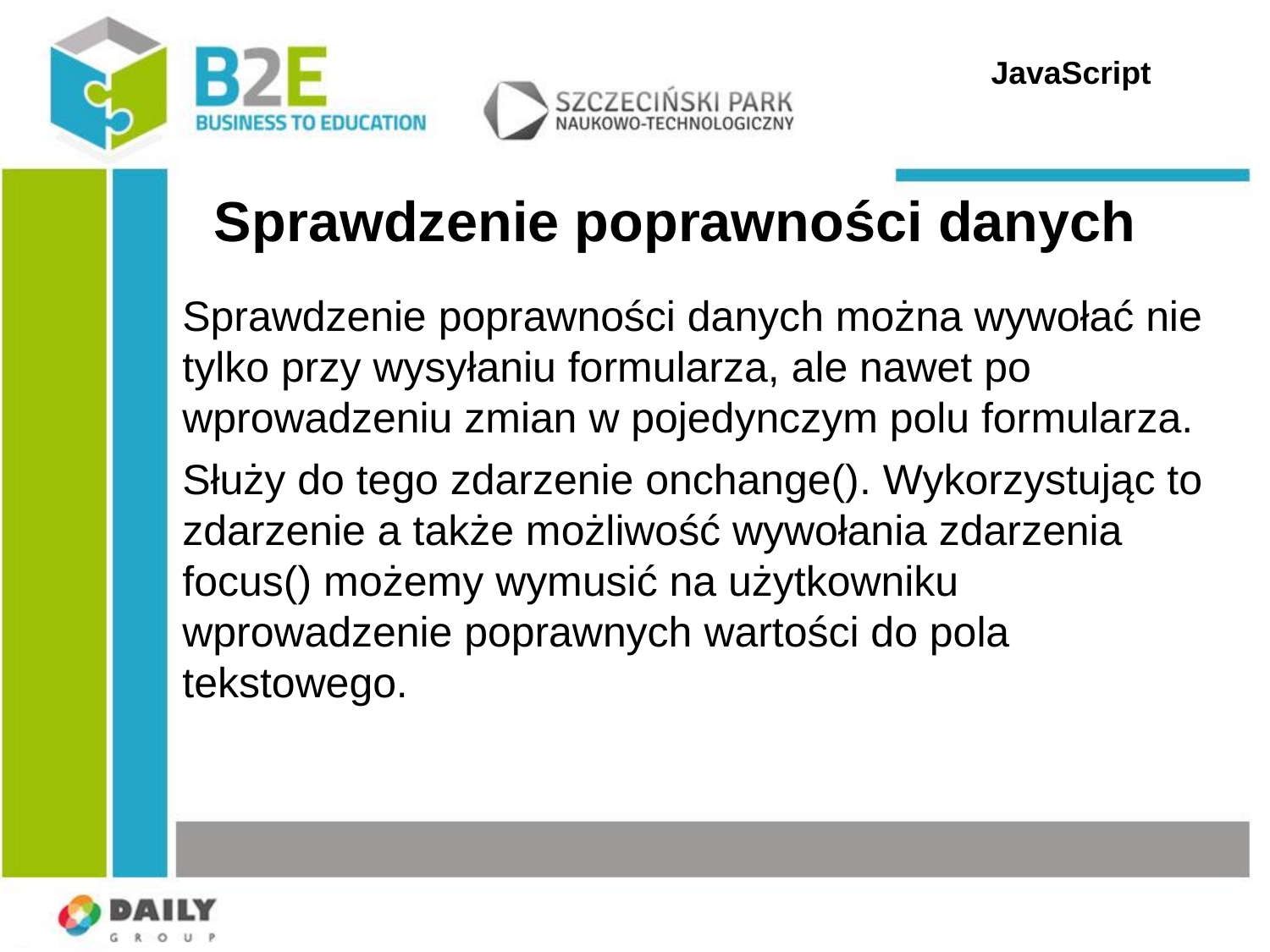

JavaScript
Sprawdzenie poprawności danych
Sprawdzenie poprawności danych można wywołać nie tylko przy wysyłaniu formularza, ale nawet po wprowadzeniu zmian w pojedynczym polu formularza.
Służy do tego zdarzenie onchange(). Wykorzystując to zdarzenie a także możliwość wywołania zdarzenia focus() możemy wymusić na użytkowniku wprowadzenie poprawnych wartości do pola tekstowego.